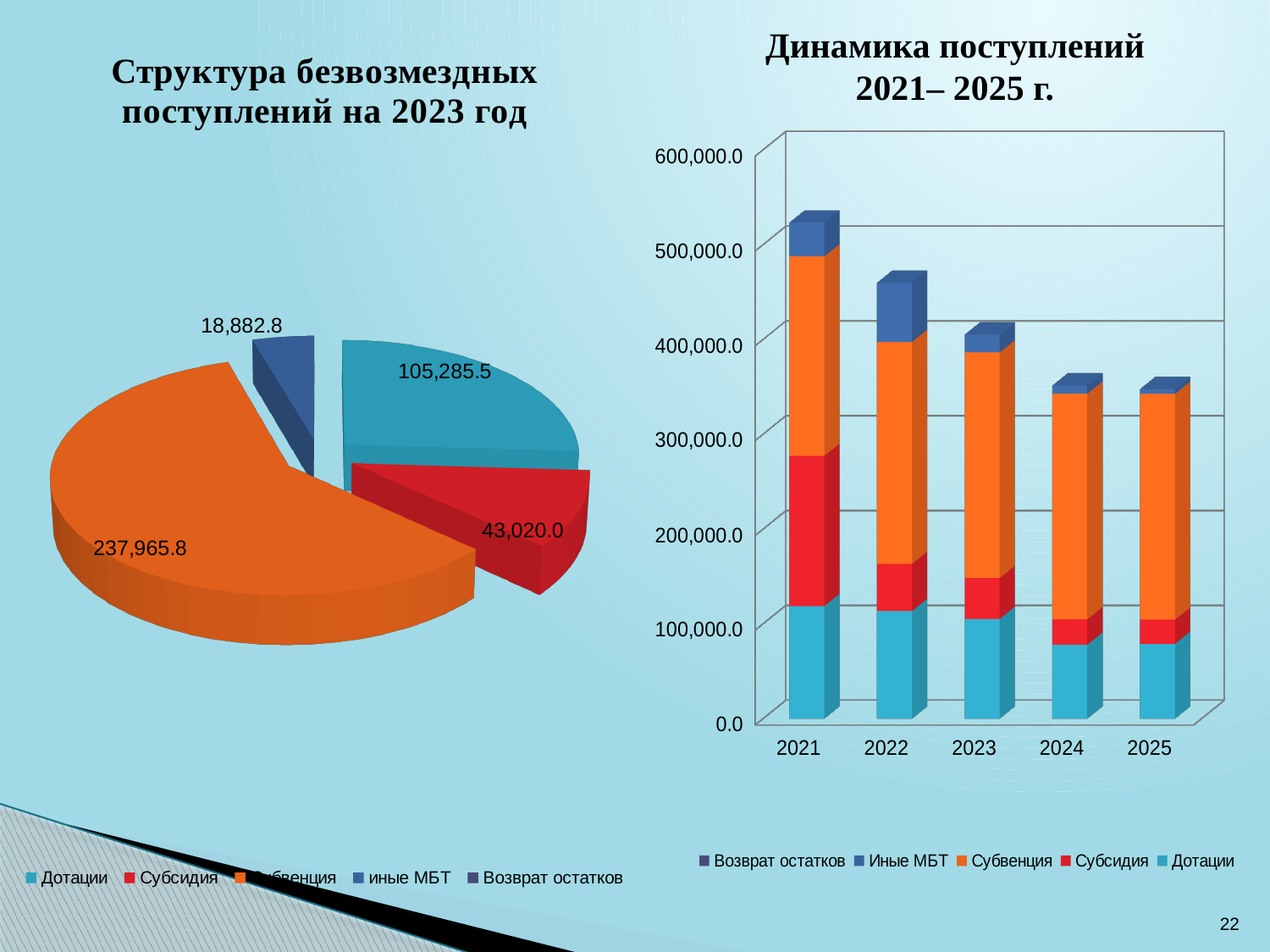

[unsupported chart]

[unsupported chart]

Динамика поступлений 2021– 2025 г.
22